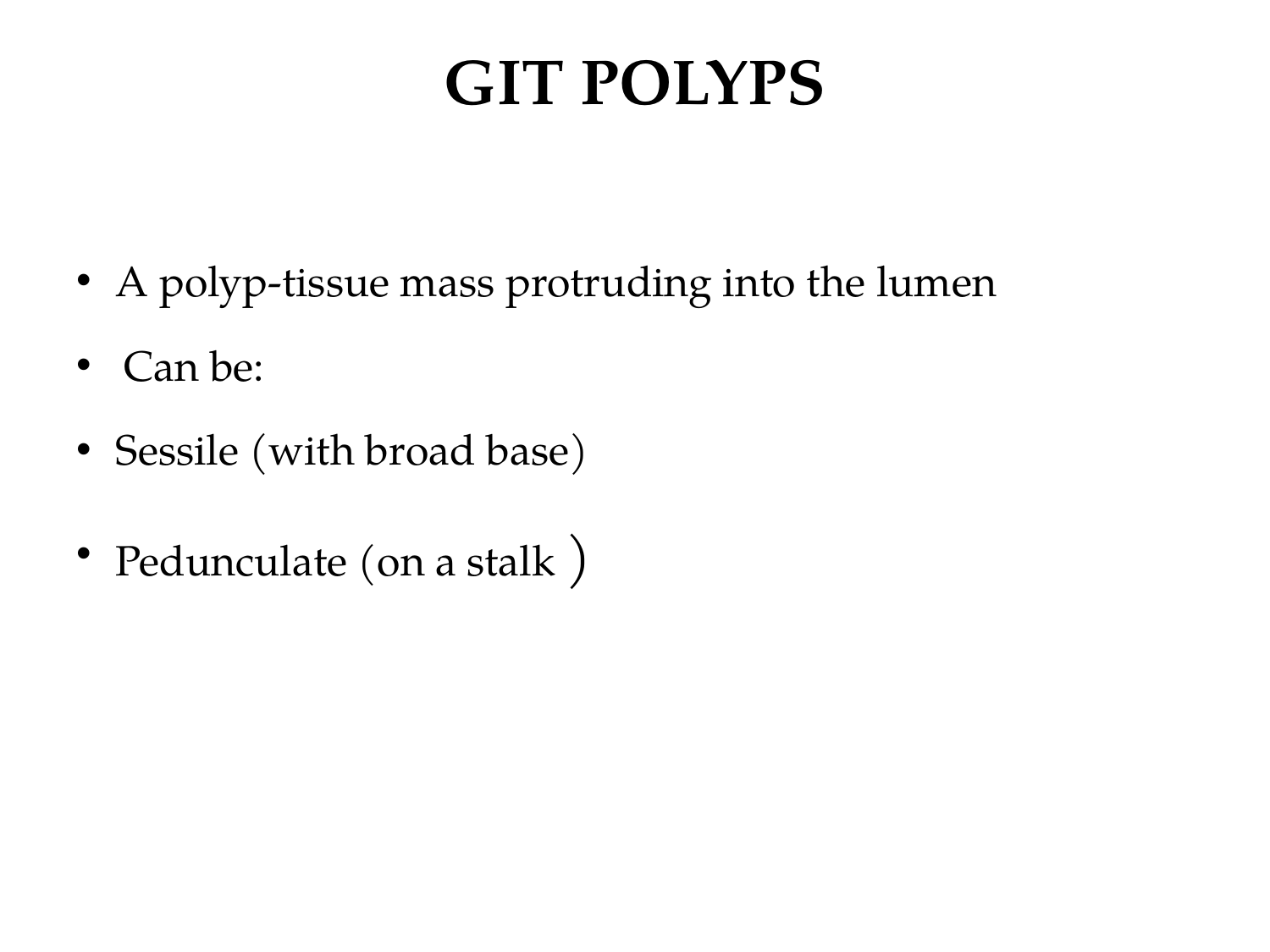

# GIT POLYPS
A polyp-tissue mass protruding into the lumen
Can be:
Sessile (with broad base)
Pedunculate (on a stalk )